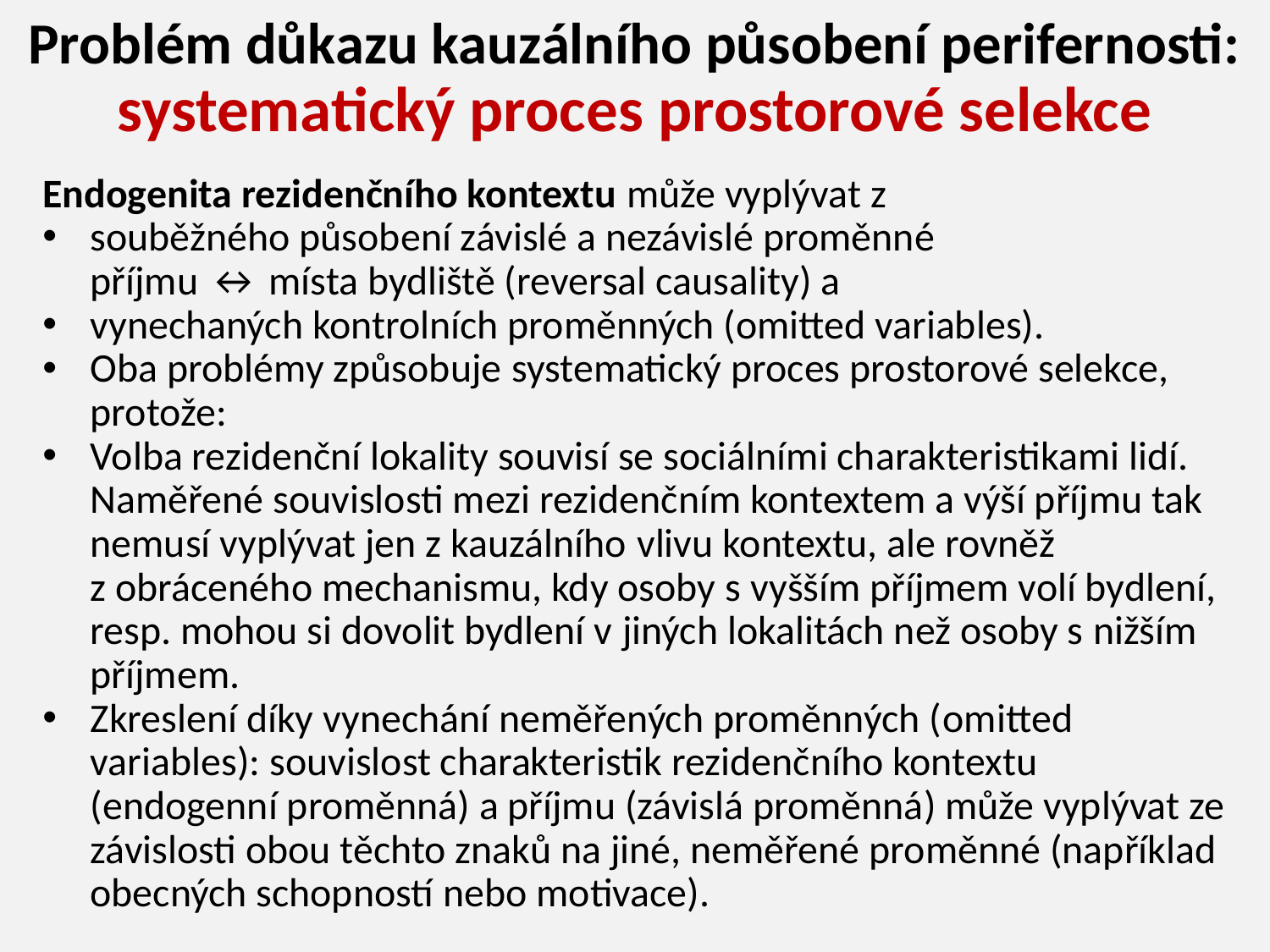

# Problém důkazu kauzálního působení perifernosti: systematický proces prostorové selekce
Endogenita rezidenčního kontextu může vyplývat z
souběžného působení závislé a nezávislé proměnné
příjmu ↔ místa bydliště (reversal causality) a
vynechaných kontrolních proměnných (omitted variables).
Oba problémy způsobuje systematický proces prostorové selekce, protože:
Volba rezidenční lokality souvisí se sociálními charakteristikami lidí. Naměřené souvislosti mezi rezidenčním kontextem a výší příjmu tak nemusí vyplývat jen z kauzálního vlivu kontextu, ale rovněž z obráceného mechanismu, kdy osoby s vyšším příjmem volí bydlení, resp. mohou si dovolit bydlení v jiných lokalitách než osoby s nižším příjmem.
Zkreslení díky vynechání neměřených proměnných (omitted variables): souvislost charakteristik rezidenčního kontextu (endogenní proměnná) a příjmu (závislá proměnná) může vyplývat ze závislosti obou těchto znaků na jiné, neměřené proměnné (například obecných schopností nebo motivace).